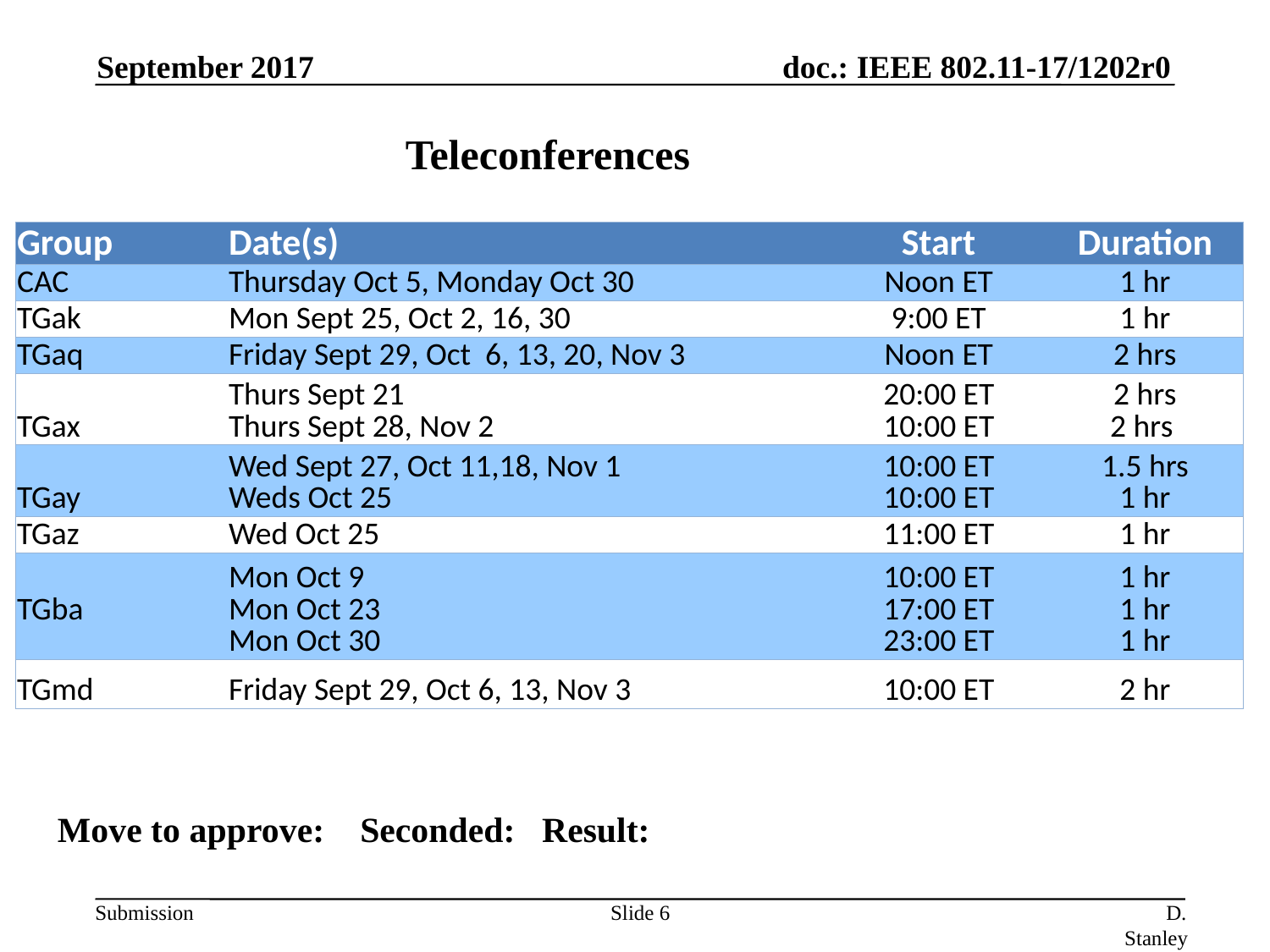

September 2017
Teleconferences
| Group | Date(s) | Start | Duration |
| --- | --- | --- | --- |
| CAC | Thursday Oct 5, Monday Oct 30 | Noon ET | 1 hr |
| TGak | Mon Sept 25, Oct 2, 16, 30 | 9:00 ET | 1 hr |
| TGaq | Friday Sept 29, Oct 6, 13, 20, Nov 3 | Noon ET | 2 hrs |
| TGax | Thurs Sept 21 Thurs Sept 28, Nov 2 | 20:00 ET 10:00 ET | 2 hrs 2 hrs |
| TGay | Wed Sept 27, Oct 11,18, Nov 1 Weds Oct 25 | 10:00 ET 10:00 ET | 1.5 hrs 1 hr |
| TGaz | Wed Oct 25 | 11:00 ET | 1 hr |
| TGba | Mon Oct 9 Mon Oct 23 Mon Oct 30 | 10:00 ET 17:00 ET 23:00 ET | 1 hr 1 hr 1 hr |
| TGmd | Friday Sept 29, Oct 6, 13, Nov 3 | 10:00 ET | 2 hr |
Move to approve:    Seconded:   Result:
Slide 6
D. Stanley, HP Enterprise